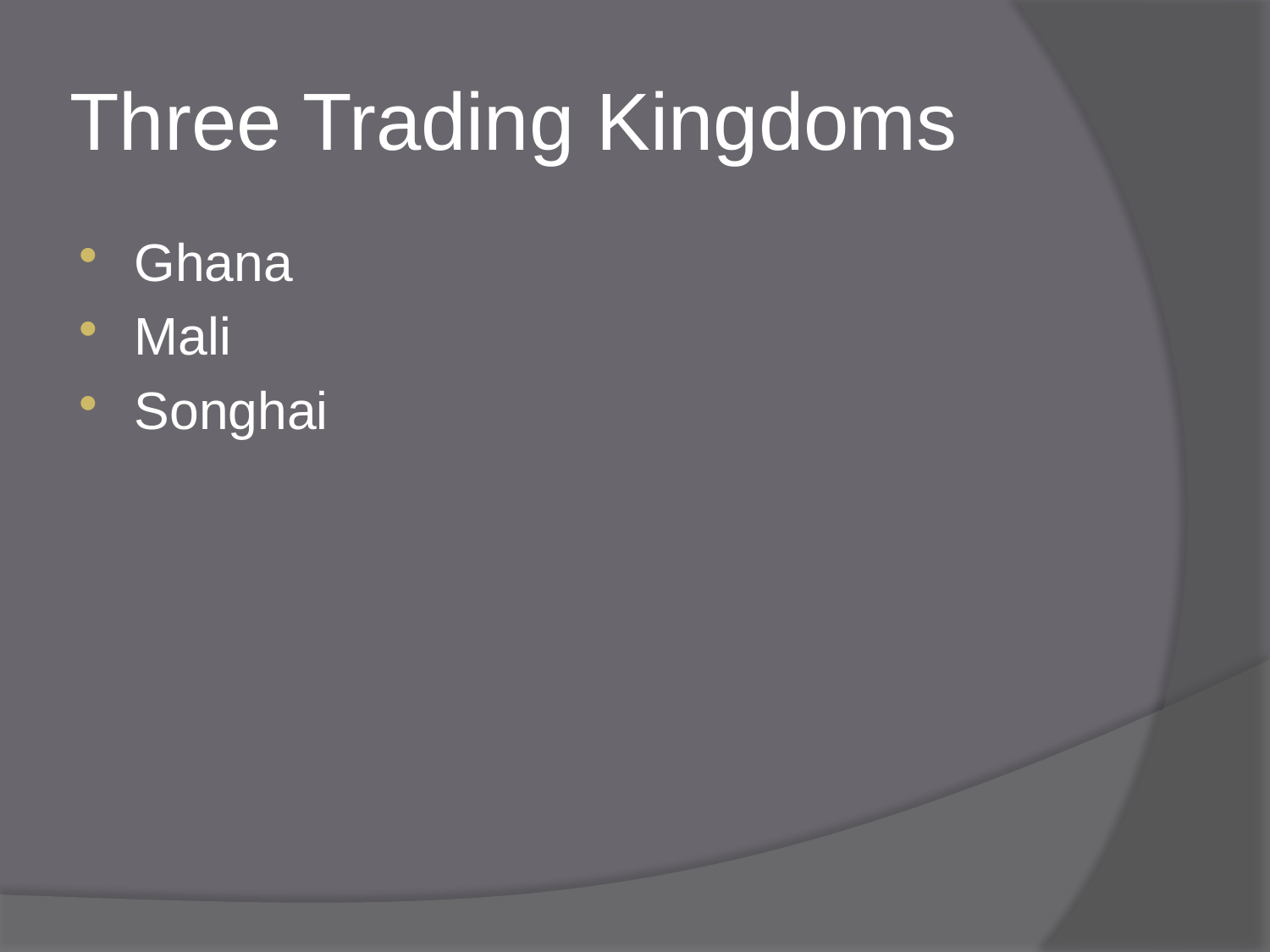

# Three Trading Kingdoms
Ghana
Mali
Songhai